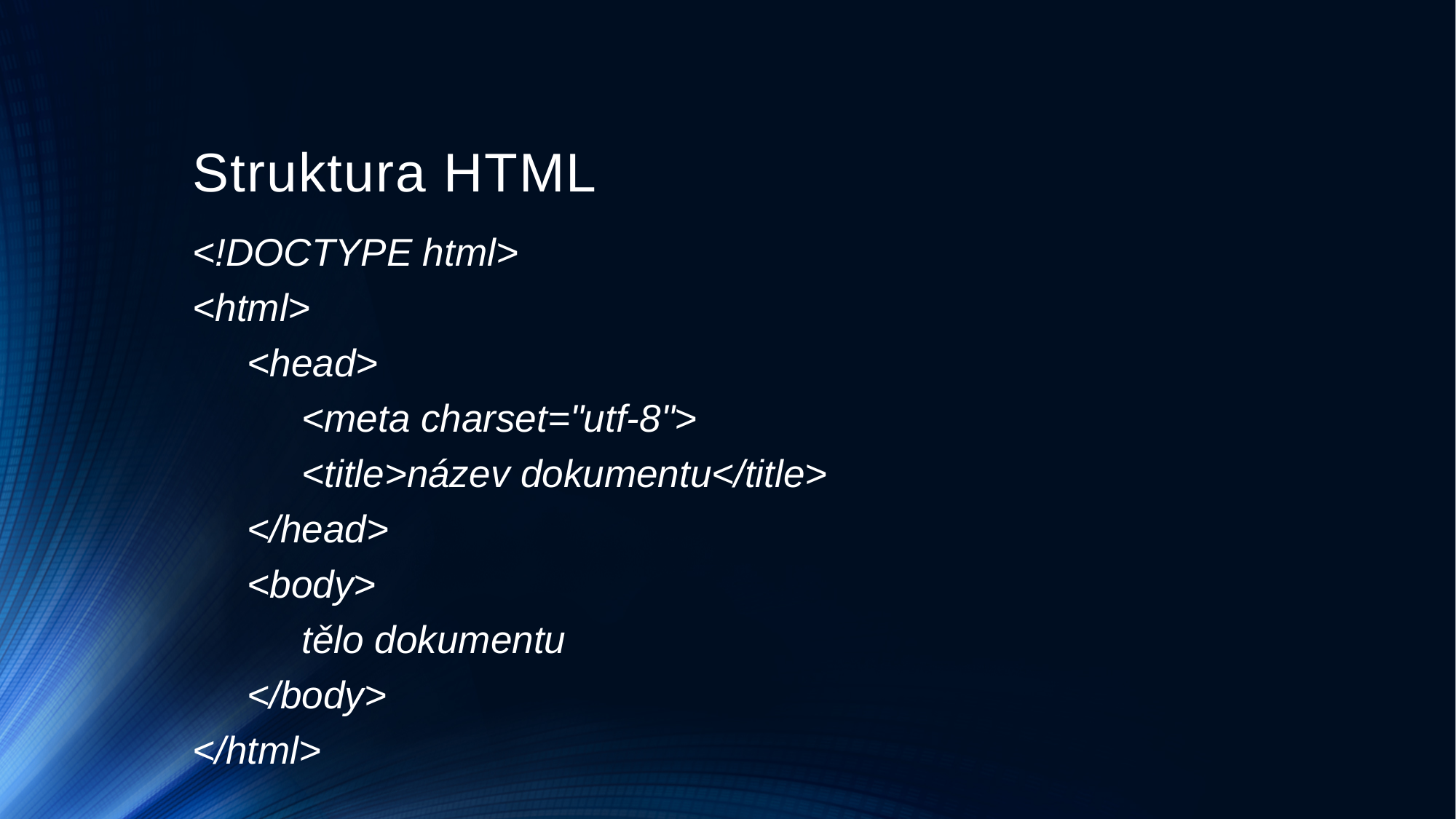

# Struktura HTML
<!DOCTYPE html>
<html>
	<head>
		<meta charset="utf-8">
		<title>název dokumentu</title>
	</head>
	<body>
		tělo dokumentu
	</body>
</html>